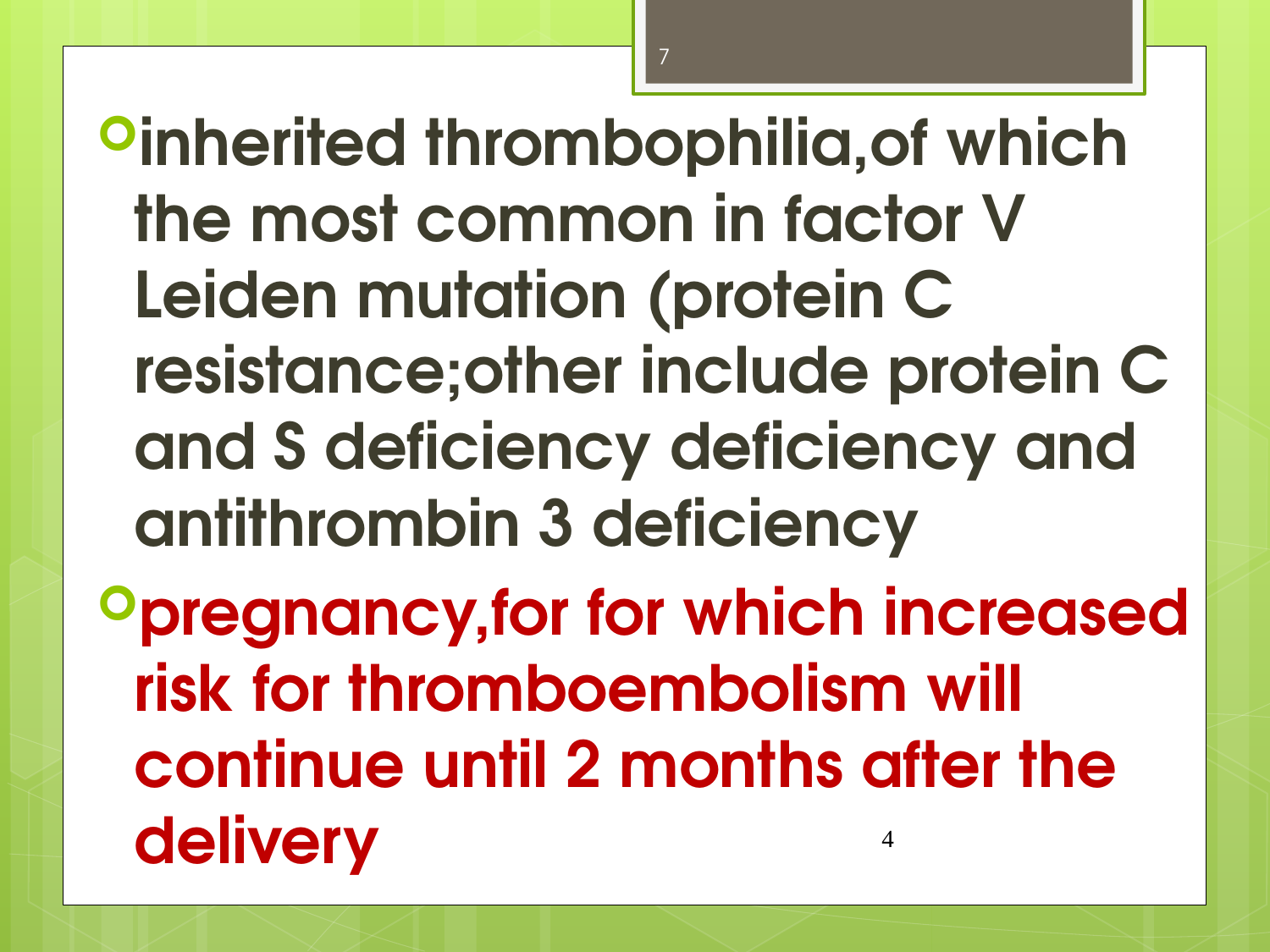

7
inherited thrombophilia,of which the most common in factor V Leiden mutation (protein C resistance;other include protein C and S deficiency deficiency and antithrombin 3 deficiency
pregnancy,for for which increased risk for thromboembolism will continue until 2 months after the delivery
4